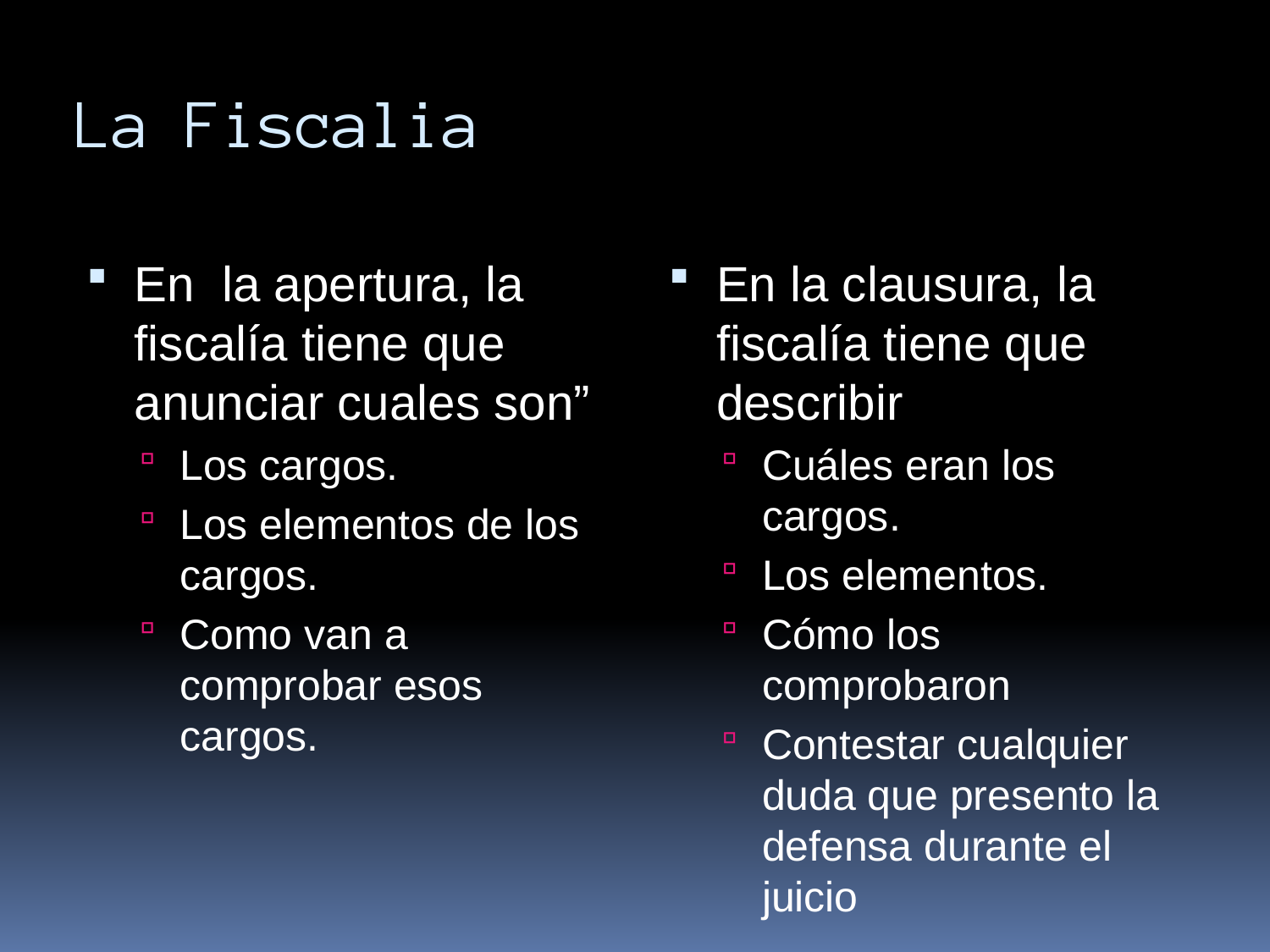

# La Fiscalia
En  la apertura, la fiscalía tiene que anunciar cuales son”
Los cargos.
Los elementos de los cargos.
Como van a comprobar esos cargos.
En la clausura, la fiscalía tiene que describir
Cuáles eran los cargos.
Los elementos.
Cómo los comprobaron
Contestar cualquier duda que presento la defensa durante el juicio